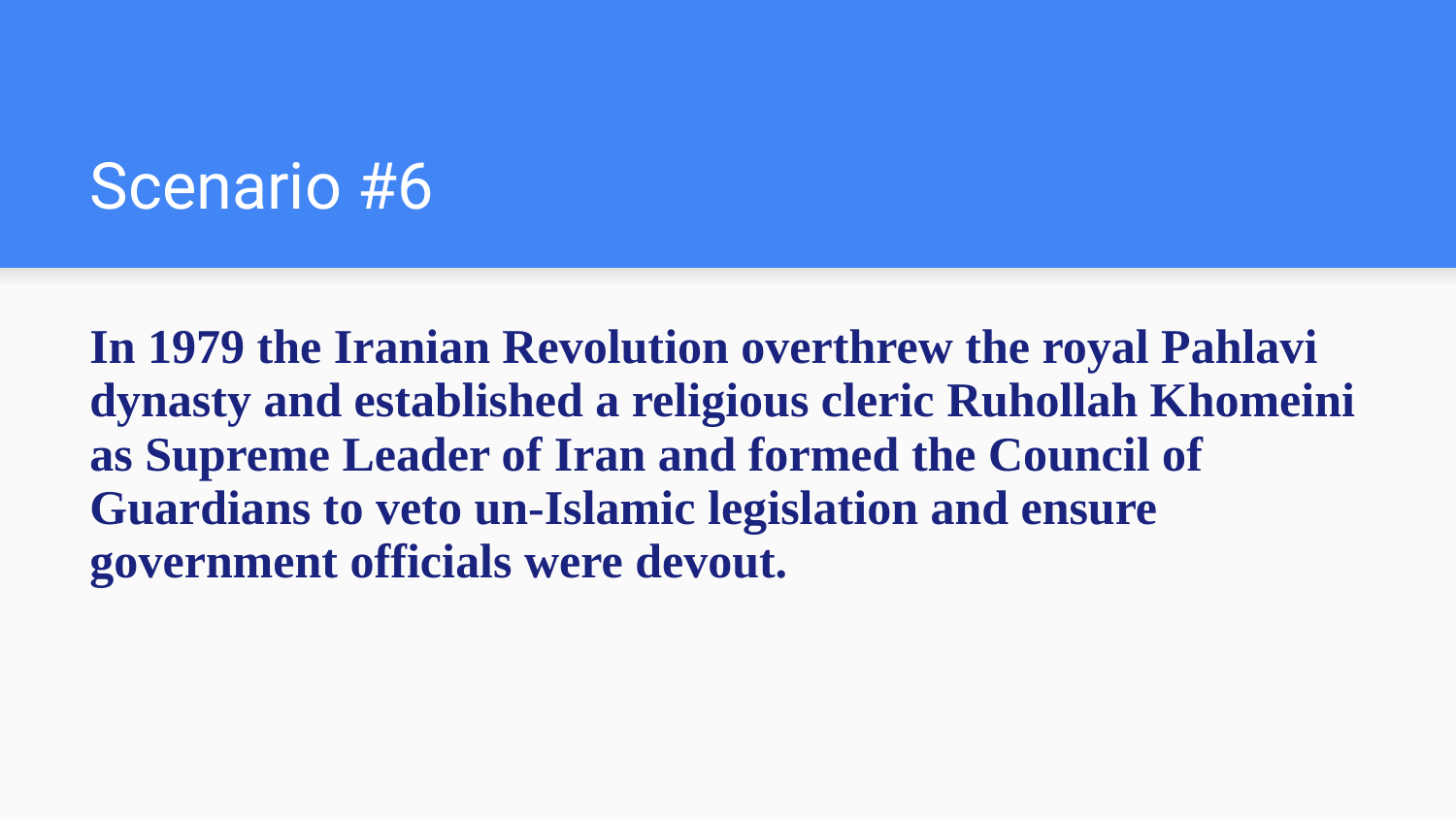

# Scenario #6
In 1979 the Iranian Revolution overthrew the royal Pahlavi dynasty and established a religious cleric Ruhollah Khomeini as Supreme Leader of Iran and formed the Council of Guardians to veto un-Islamic legislation and ensure government officials were devout.